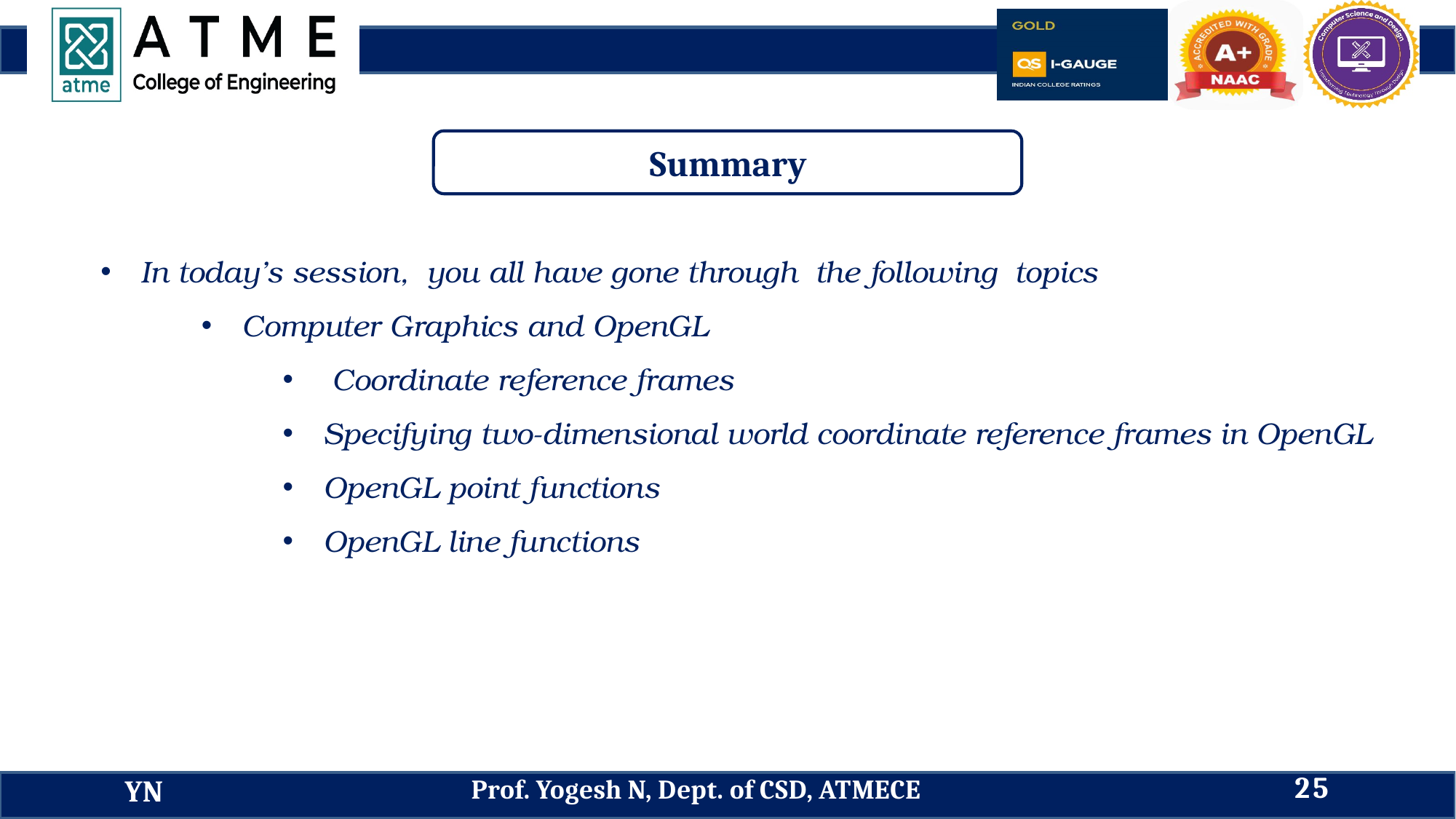

Summary
In today’s session,  you all have gone through  the following  topics
Computer Graphics and OpenGL
 Coordinate reference frames
Specifying two-dimensional world coordinate reference frames in OpenGL
OpenGL point functions
OpenGL line functions

25
Prof. Yogesh N, Dept. of CSD, ATMECE
YN